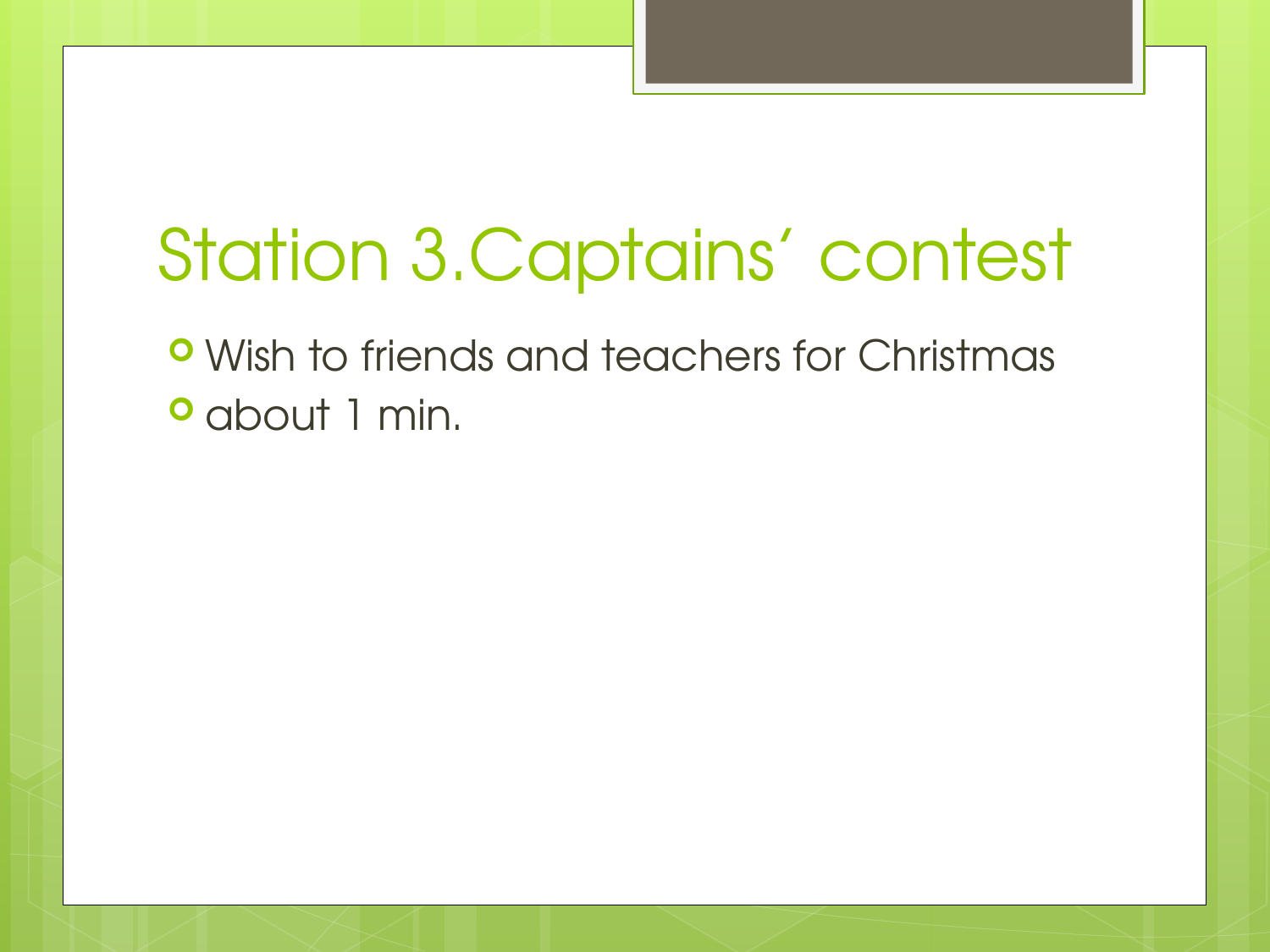

# Station 3.Captains’ contest
Wish to friends and teachers for Christmas
about 1 min.